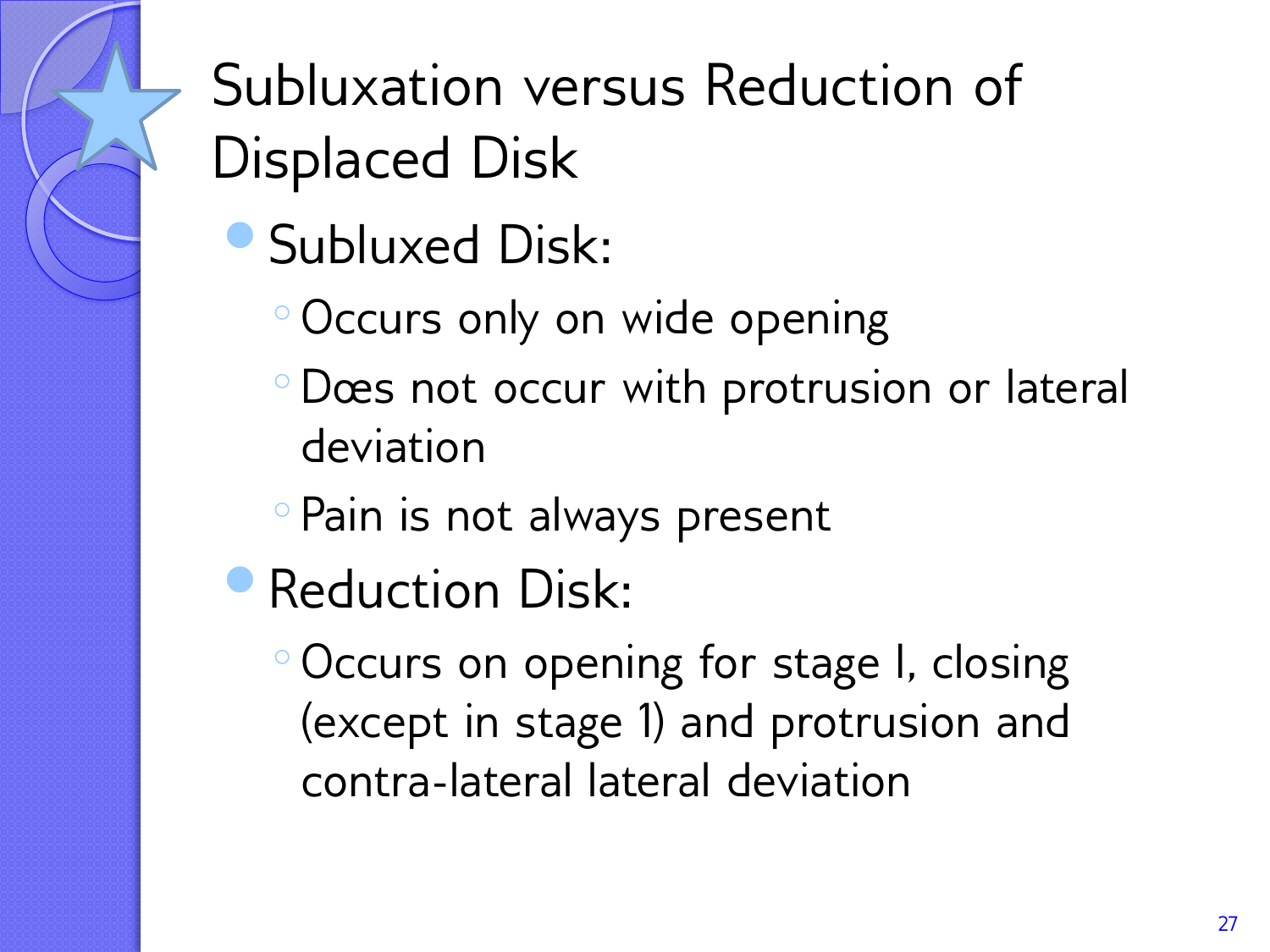

# Subluxation versus Reduction of Displaced Disk

Subluxed Disk:
Occurs only on wide opening
Does not occur with protrusion or lateral deviation
Pain is not always present
Reduction Disk:
Occurs on opening for stage I, closing (except in stage 1) and protrusion and contra-lateral lateral deviation
27